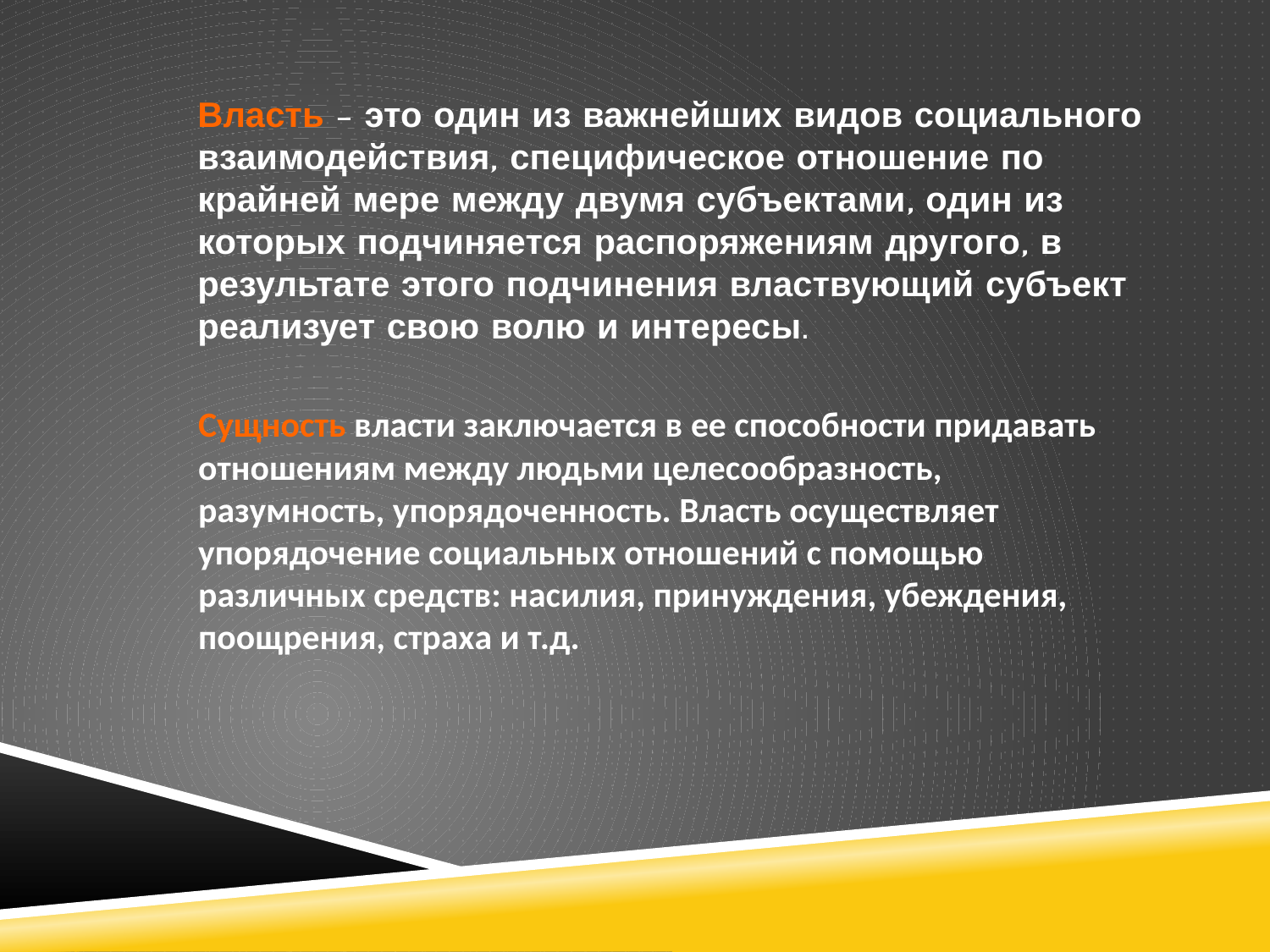

Власть – это один из важнейших видов социального взаимодействия, специфическое отношение по крайней мере между двумя субъектами, один из которых подчиняется распоряжениям другого, в результате этого подчинения властвующий субъект реализует свою волю и интересы.
Сущность власти заключается в ее способности придавать отношениям между людьми целесообразность, разумность, упорядоченность. Власть осуществляет упорядочение социальных отношений с помощью различных средств: насилия, принуждения, убеждения, поощрения, страха и т.д.